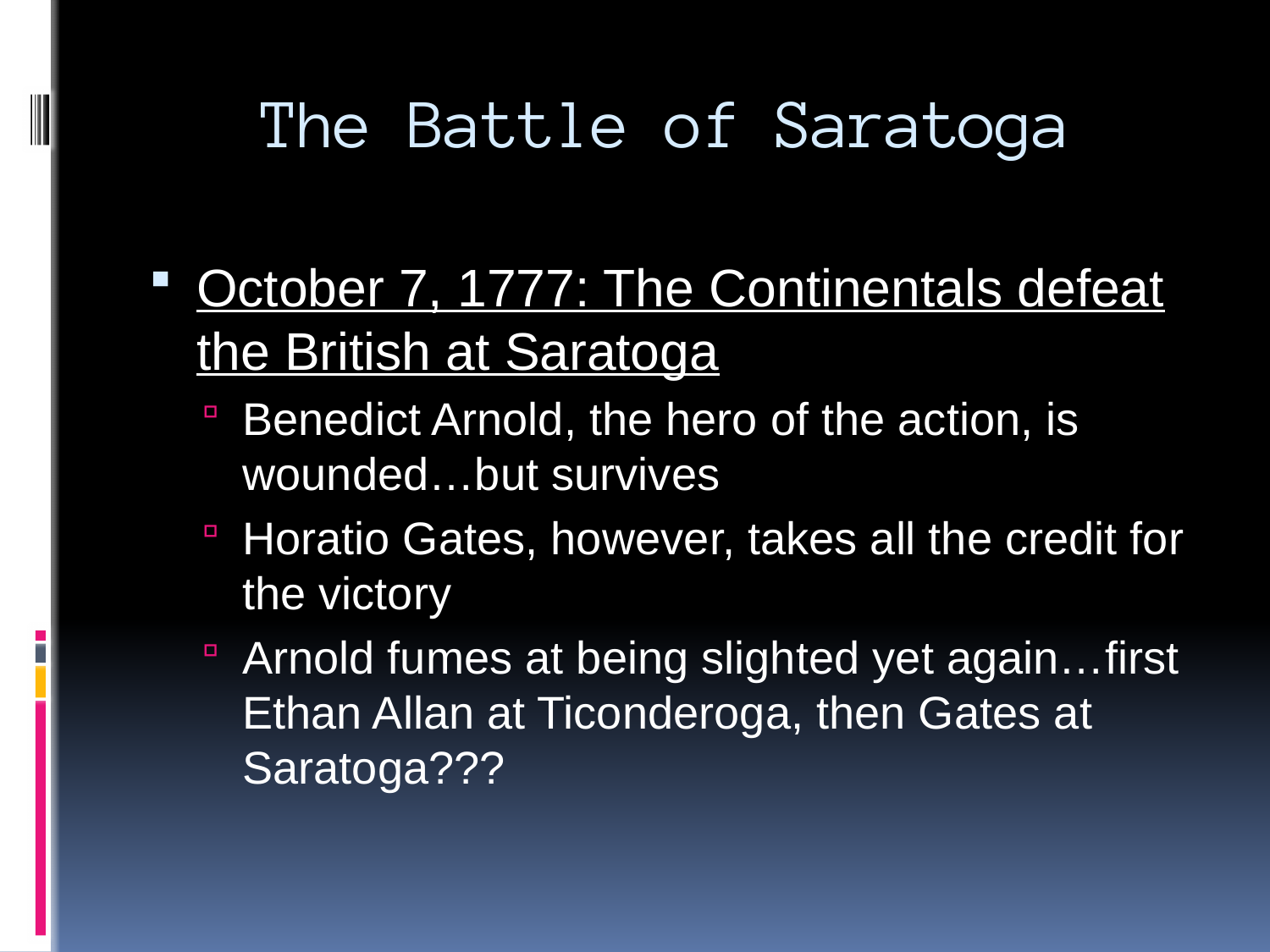

# The Battle of Saratoga
October 7, 1777: The Continentals defeat the British at Saratoga
Benedict Arnold, the hero of the action, is wounded…but survives
Horatio Gates, however, takes all the credit for the victory
Arnold fumes at being slighted yet again…first Ethan Allan at Ticonderoga, then Gates at Saratoga???